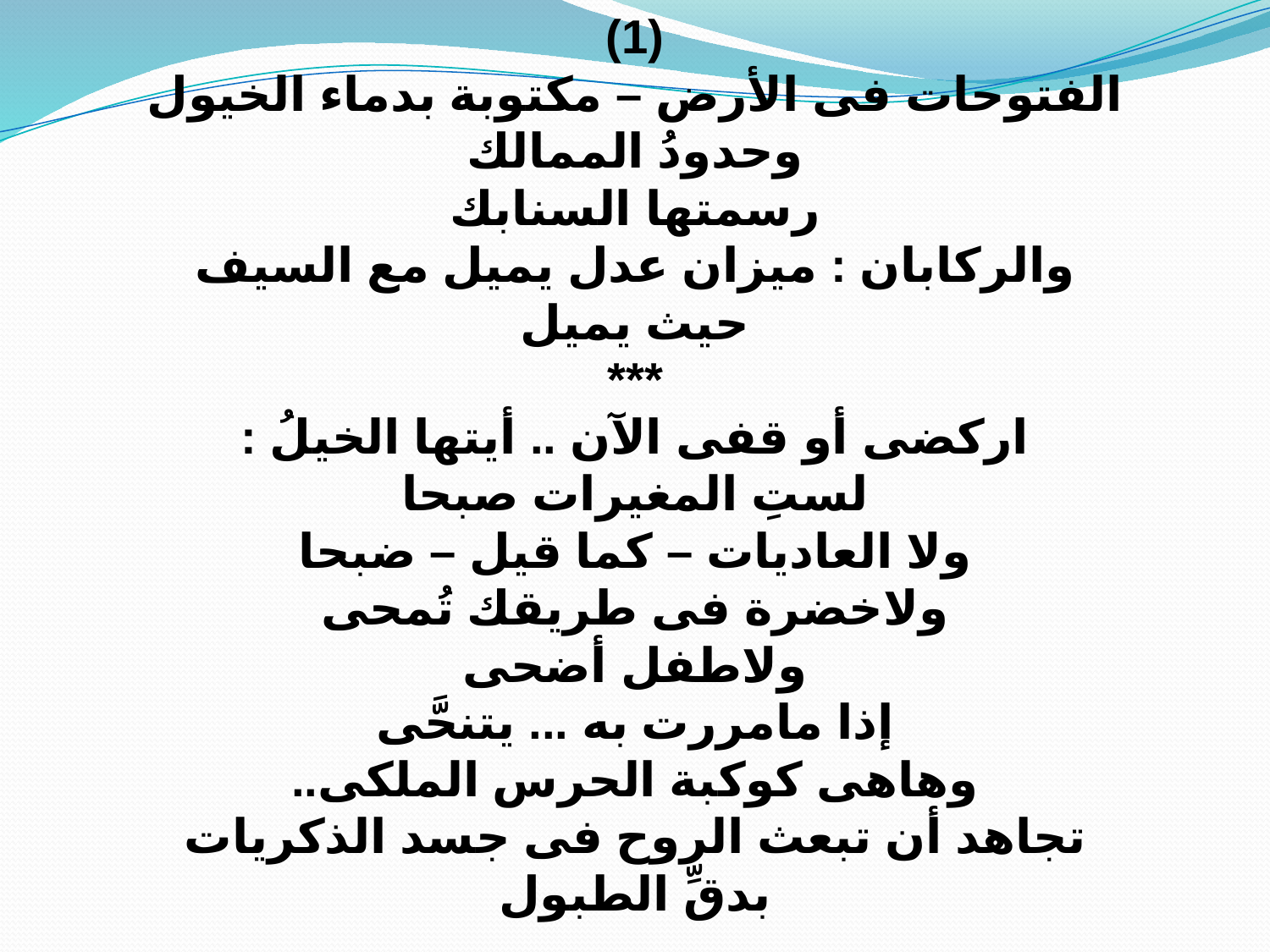

(1)
الفتوحات فى الأرض – مكتوبة بدماء الخيول
وحدودُ الممالك
رسمتها السنابك
والركابان : ميزان عدل يميل مع السيف
حيث يميل
***
اركضى أو قفى الآن .. أيتها الخيلُ :
لستِ المغيرات صبحا
ولا العاديات – كما قيل – ضبحا
ولاخضرة فى طريقك تُمحى
ولاطفل أضحى
إذا مامررت به ... يتنحَّى
وهاهى كوكبة الحرس الملكى..
تجاهد أن تبعث الروح فى جسد الذكريات
بدقِّ الطبول